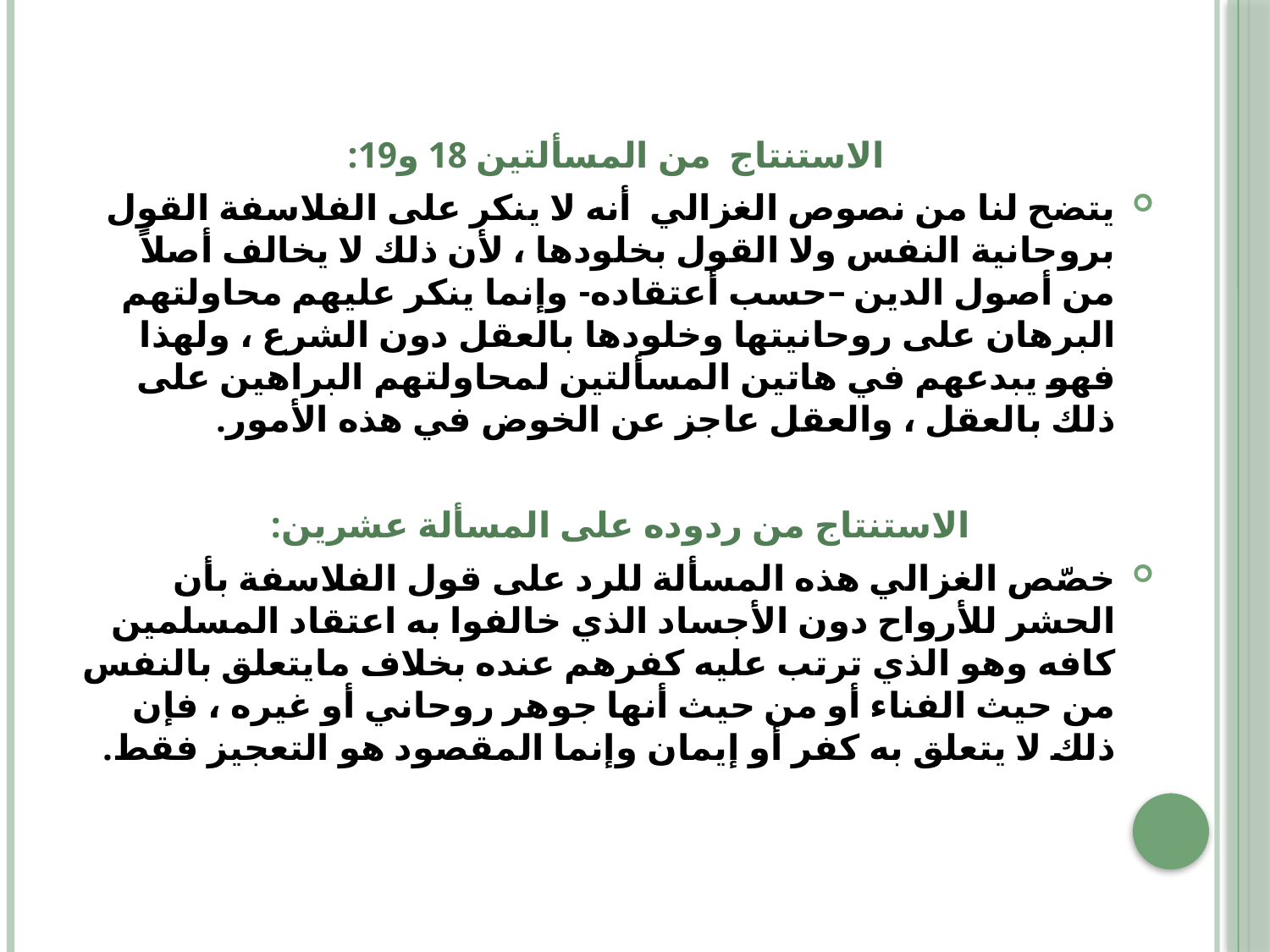

#
الاستنتاج  من المسألتين 18 و19:
يتضح لنا من نصوص الغزالي  أنه لا ينكر على الفلاسفة القول بروحانية النفس ولا القول بخلودها ، لأن ذلك لا يخالف أصلاً من أصول الدين –حسب أعتقاده- وإنما ينكر عليهم محاولتهم البرهان على روحانيتها وخلودها بالعقل دون الشرع ، ولهذا فهو يبدعهم في هاتين المسألتين لمحاولتهم البراهين على ذلك بالعقل ، والعقل عاجز عن الخوض في هذه الأمور.

الاستنتاج من ردوده على المسألة عشرين:
خصّص الغزالي هذه المسألة للرد على قول الفلاسفة بأن الحشر للأرواح دون الأجساد الذي خالفوا به اعتقاد المسلمين كافه وهو الذي ترتب عليه كفرهم عنده بخلاف مايتعلق بالنفس من حيث الفناء أو من حيث أنها جوهر روحاني أو غيره ، فإن ذلك لا يتعلق به كفر أو إيمان وإنما المقصود هو التعجيز فقط.